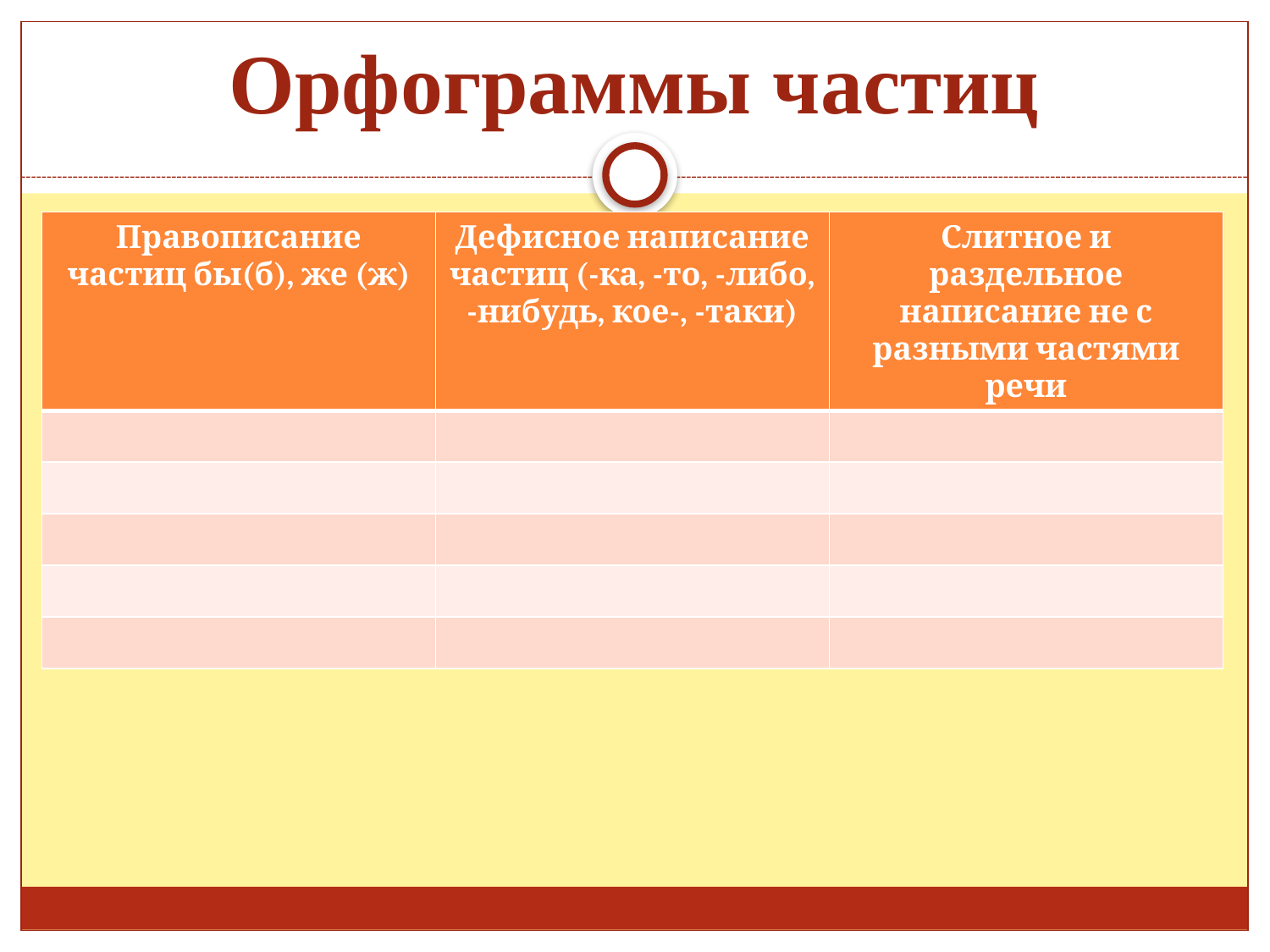

# Орфограммы частиц
| Правописание частиц бы(б), же (ж) | Дефисное написание частиц (-ка, -то, -либо, -нибудь, кое-, -таки) | Слитное и раздельное написание не с разными частями речи |
| --- | --- | --- |
|  |  |  |
|  |  |  |
|  |  |  |
|  |  |  |
|  |  |  |